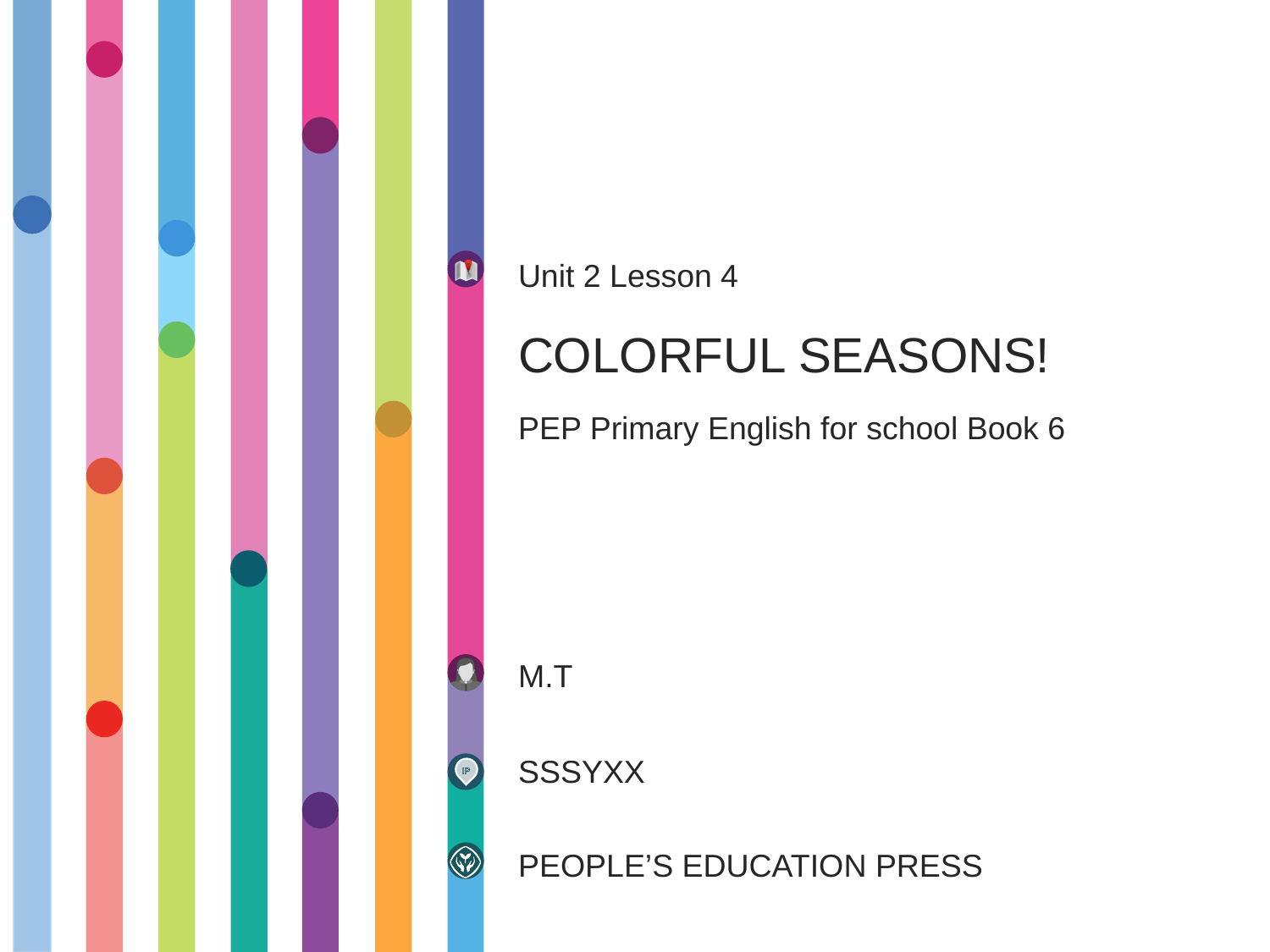

Unit 2 Lesson 4
COLORFUL SEASONS!
PEP Primary English for school Book 6
M.T
SSSYXX
PEOPLE’S EDUCATION PRESS